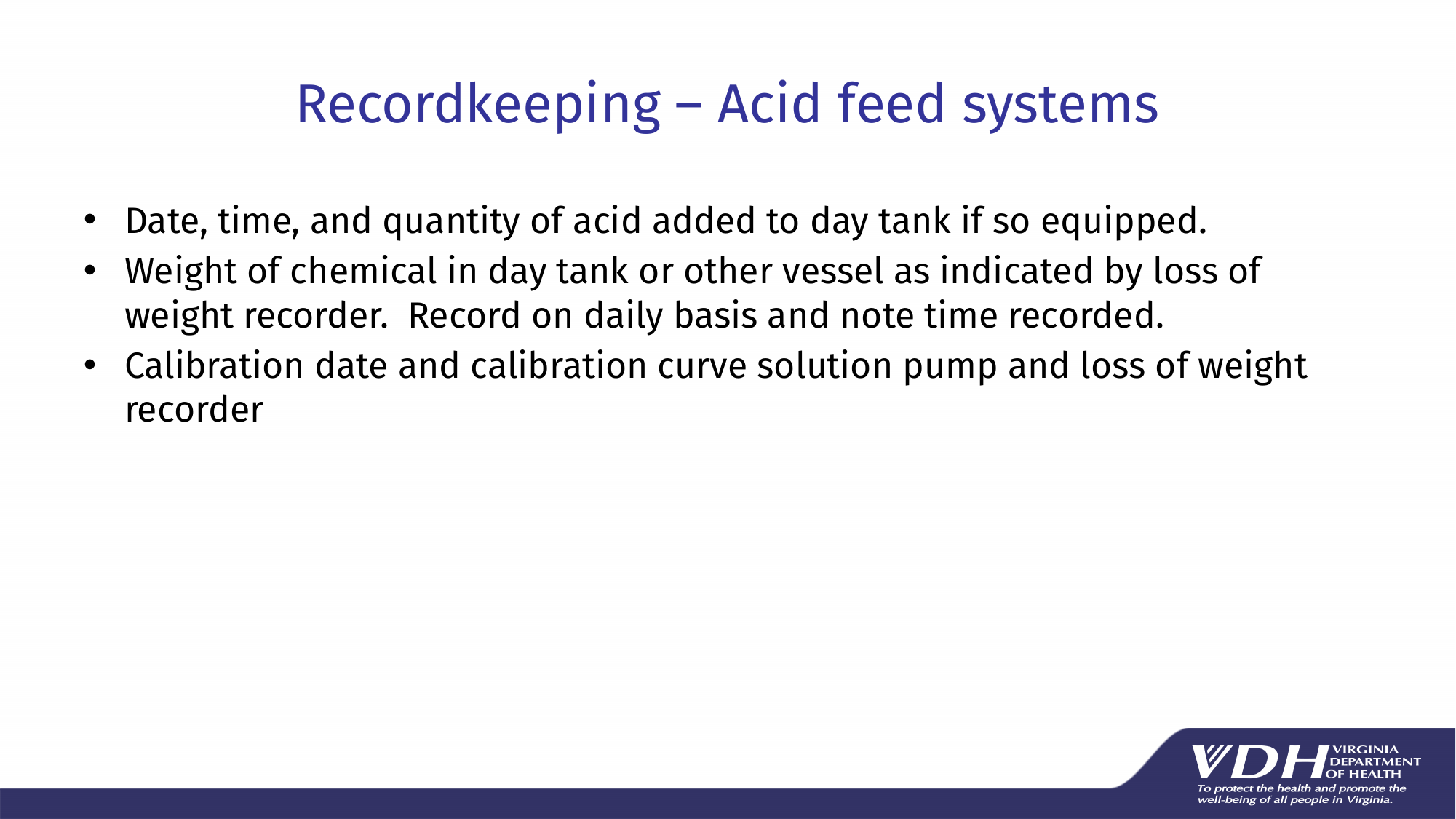

# Recordkeeping – Acid feed systems
Date, time, and quantity of acid added to day tank if so equipped.
Weight of chemical in day tank or other vessel as indicated by loss of weight recorder.  Record on daily basis and note time recorded.
Calibration date and calibration curve solution pump and loss of weight recorder

49